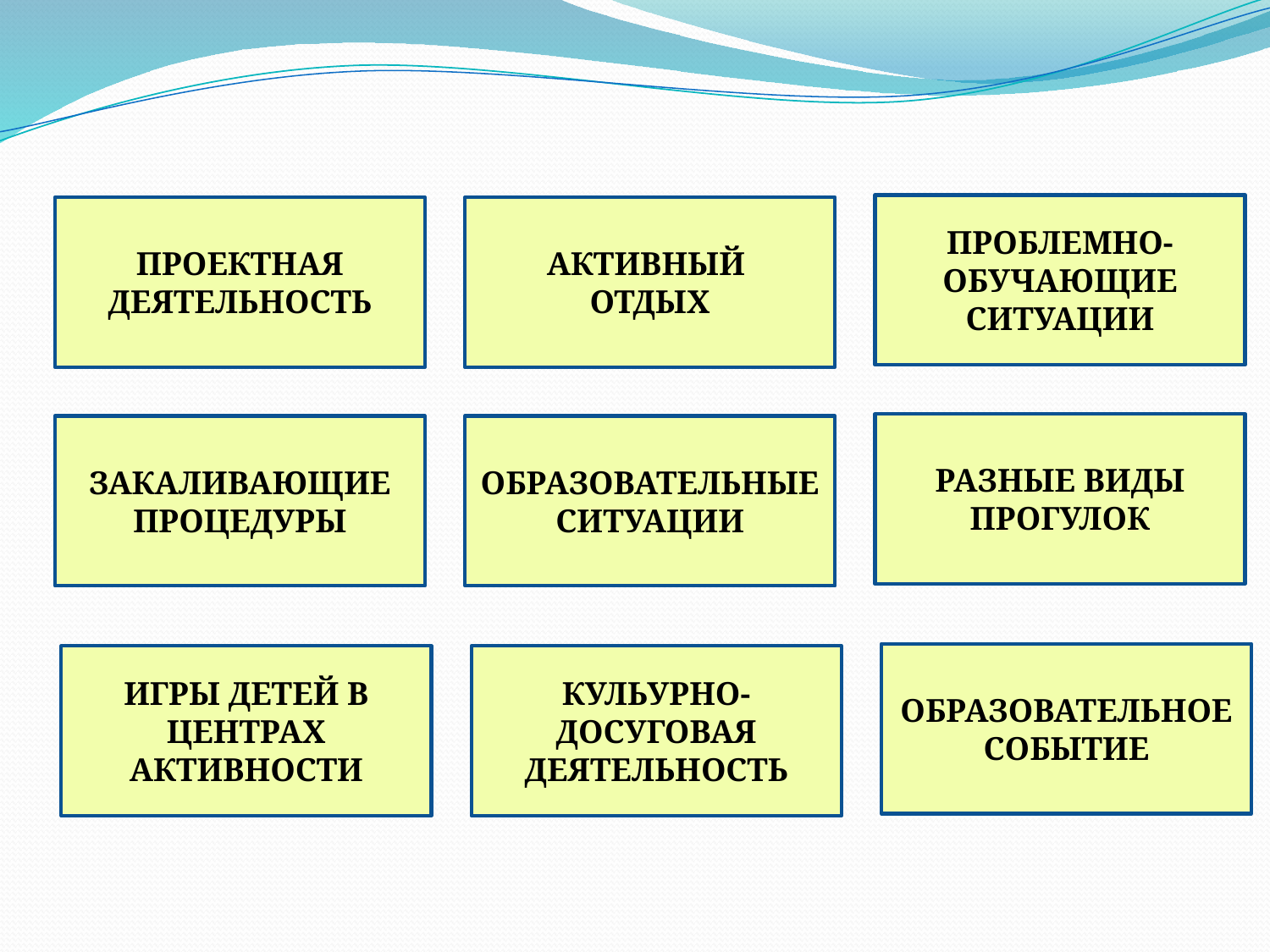

ПРОБЛЕМНО-ОБУЧАЮЩИЕ СИТУАЦИИ
ПРОЕКТНАЯ ДЕЯТЕЛЬНОСТЬ
АКТИВНЫЙ
ОТДЫХ
РАЗНЫЕ ВИДЫ ПРОГУЛОК
ЗАКАЛИВАЮЩИЕ ПРОЦЕДУРЫ
ОБРАЗОВАТЕЛЬНЫЕ СИТУАЦИИ
ОБРАЗОВАТЕЛЬНОЕ СОБЫТИЕ
ИГРЫ ДЕТЕЙ В ЦЕНТРАХ АКТИВНОСТИ
КУЛЬУРНО-ДОСУГОВАЯ ДЕЯТЕЛЬНОСТЬ